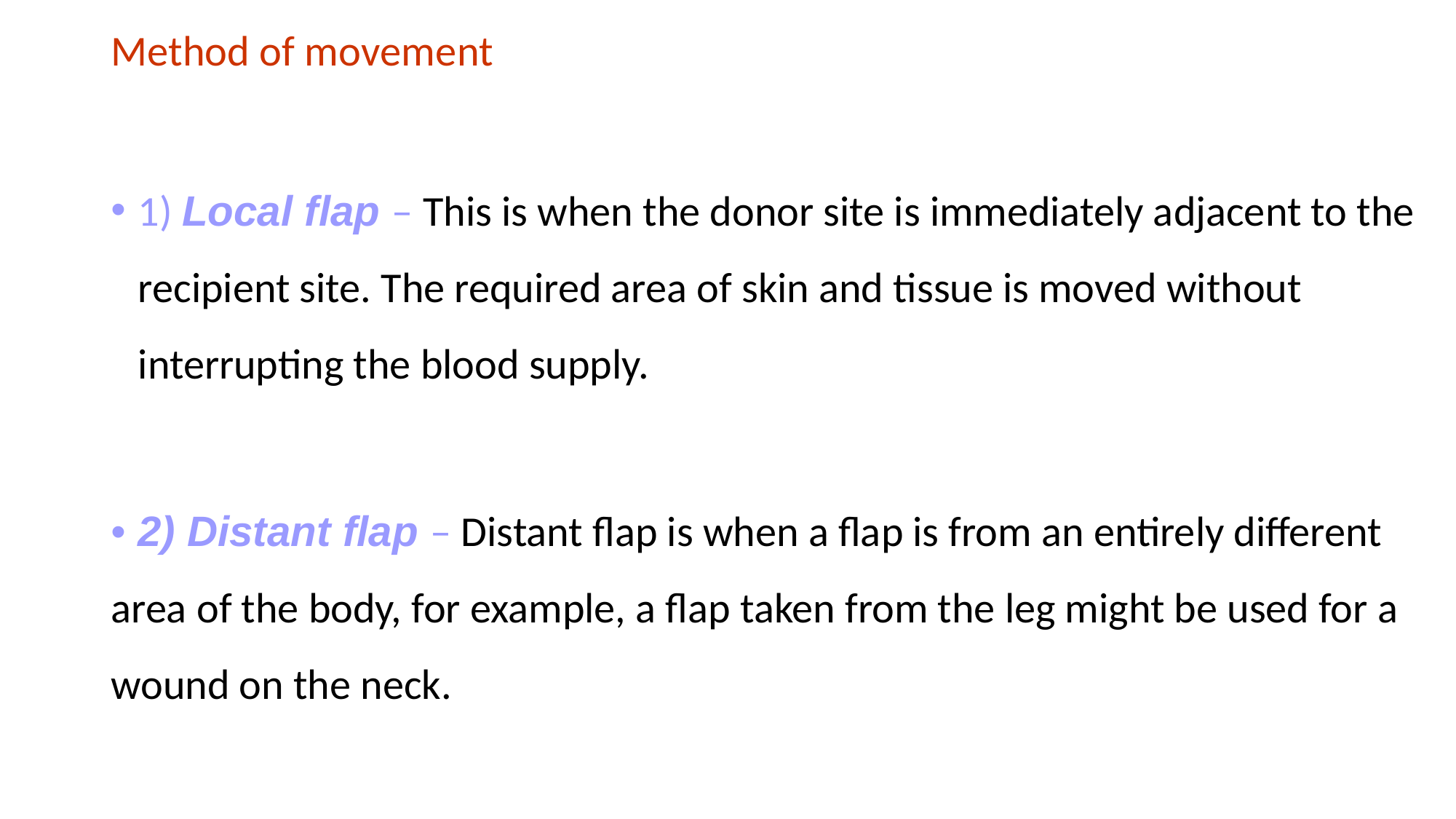

# Method of movement
1) Local flap – This is when the donor site is immediately adjacent to the recipient site. The required area of skin and tissue is moved without interrupting the blood supply.
• 2) Distant flap – Distant flap is when a flap is from an entirely different area of the body, for example, a flap taken from the leg might be used for a wound on the neck.